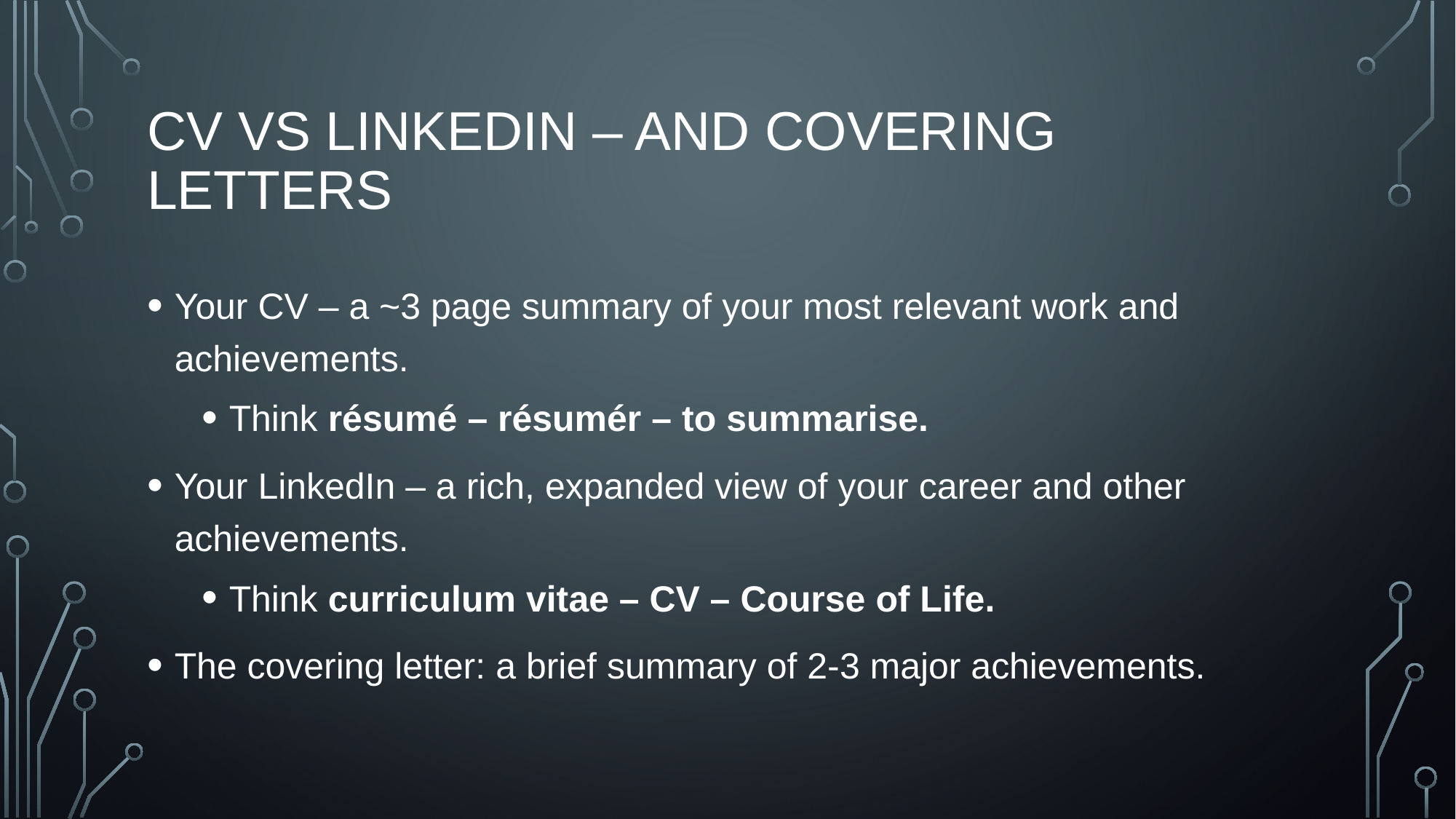

# CV vs LinkedIn – and covering letters
Your CV – a ~3 page summary of your most relevant work and achievements.
Think résumé – résumér – to summarise.
Your LinkedIn – a rich, expanded view of your career and other achievements.
Think curriculum vitae – CV – Course of Life.
The covering letter: a brief summary of 2-3 major achievements.